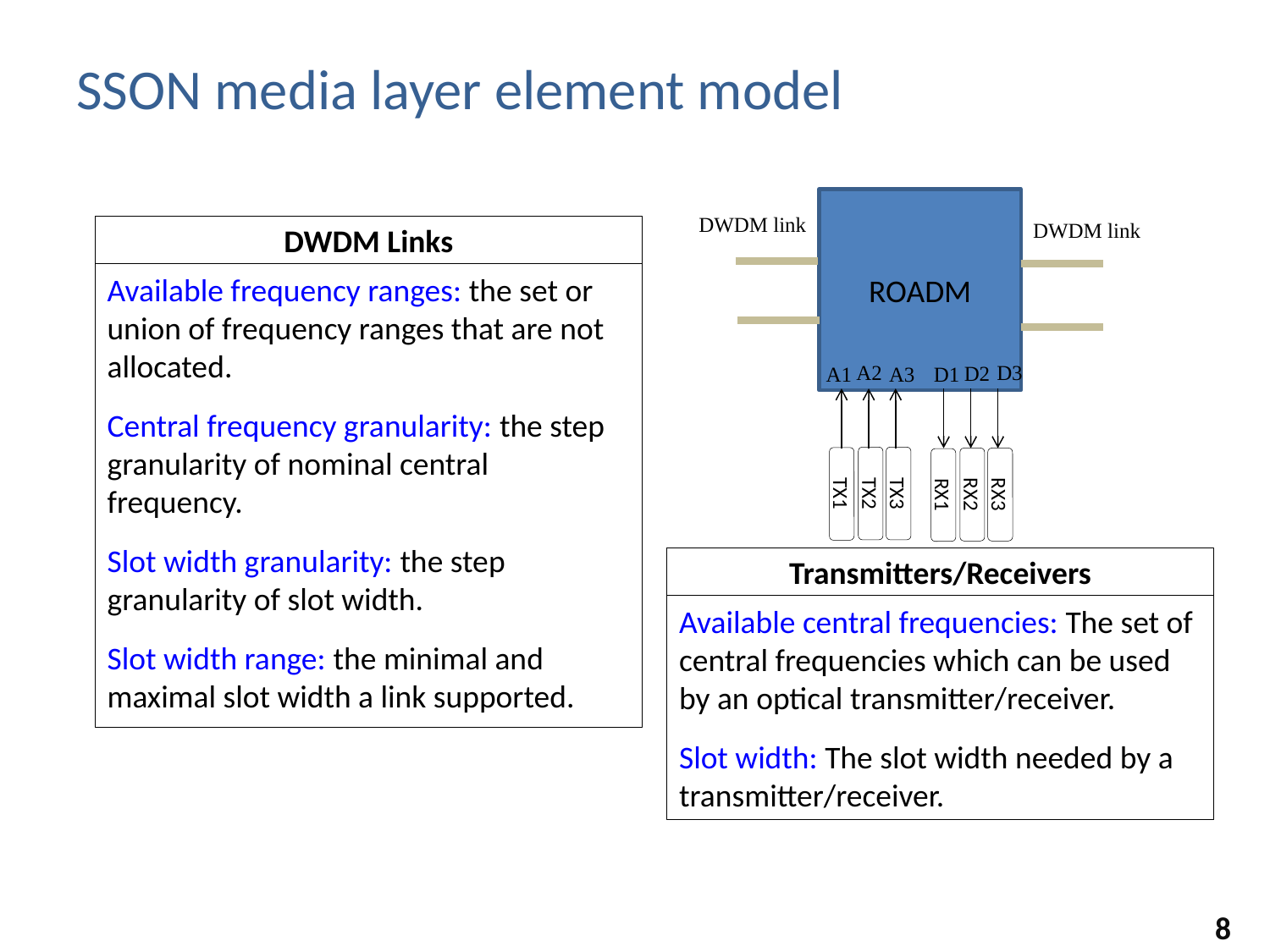

# SSON media layer element model
ROADM
DWDM link
DWDM link
DWDM Links
Available frequency ranges: the set or union of frequency ranges that are not allocated.
Central frequency granularity: the step granularity of nominal central frequency.
Slot width granularity: the step granularity of slot width.
Slot width range: the minimal and maximal slot width a link supported.
A2
D3
D2
A1
A3
D1
TX2
TX3
TX1
RX2
RX3
RX1
Transmitters/Receivers
Available central frequencies: The set of central frequencies which can be used by an optical transmitter/receiver.
Slot width: The slot width needed by a transmitter/receiver.